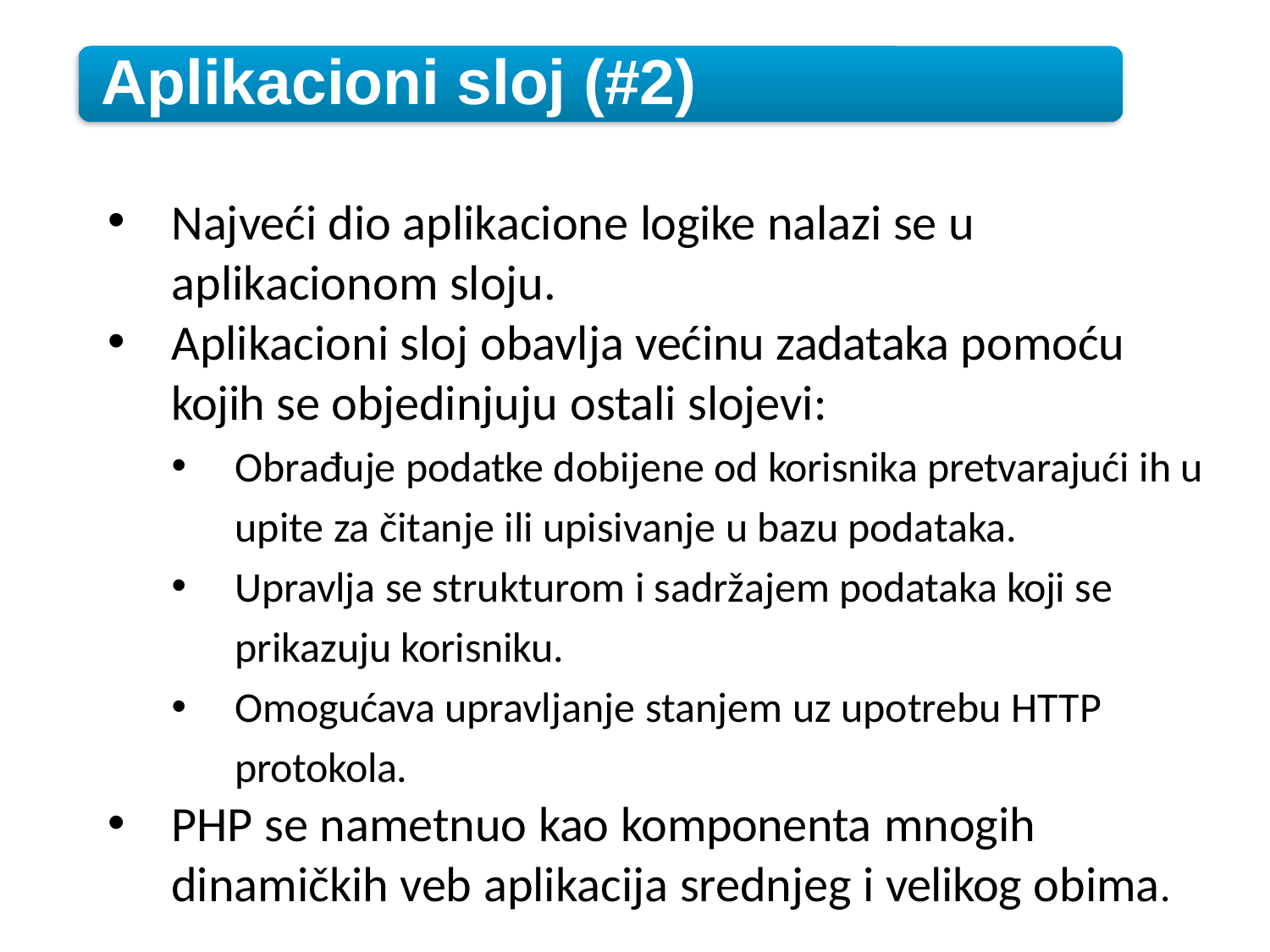

Aplikacioni sloj (#2)
Najveći dio aplikacione logike nalazi se u aplikacionom sloju.
Aplikacioni sloj obavlja većinu zadataka pomoću kojih se objedinjuju ostali slojevi:
Obrađuje podatke dobijene od korisnika pretvarajući ih u upite za čitanje ili upisivanje u bazu podataka.
Upravlja se strukturom i sadržajem podataka koji se prikazuju korisniku.
Omogućava upravljanje stanjem uz upotrebu HTTP protokola.
PHP se nametnuo kao komponenta mnogih dinamičkih veb aplikacija srednjeg i velikog obima.